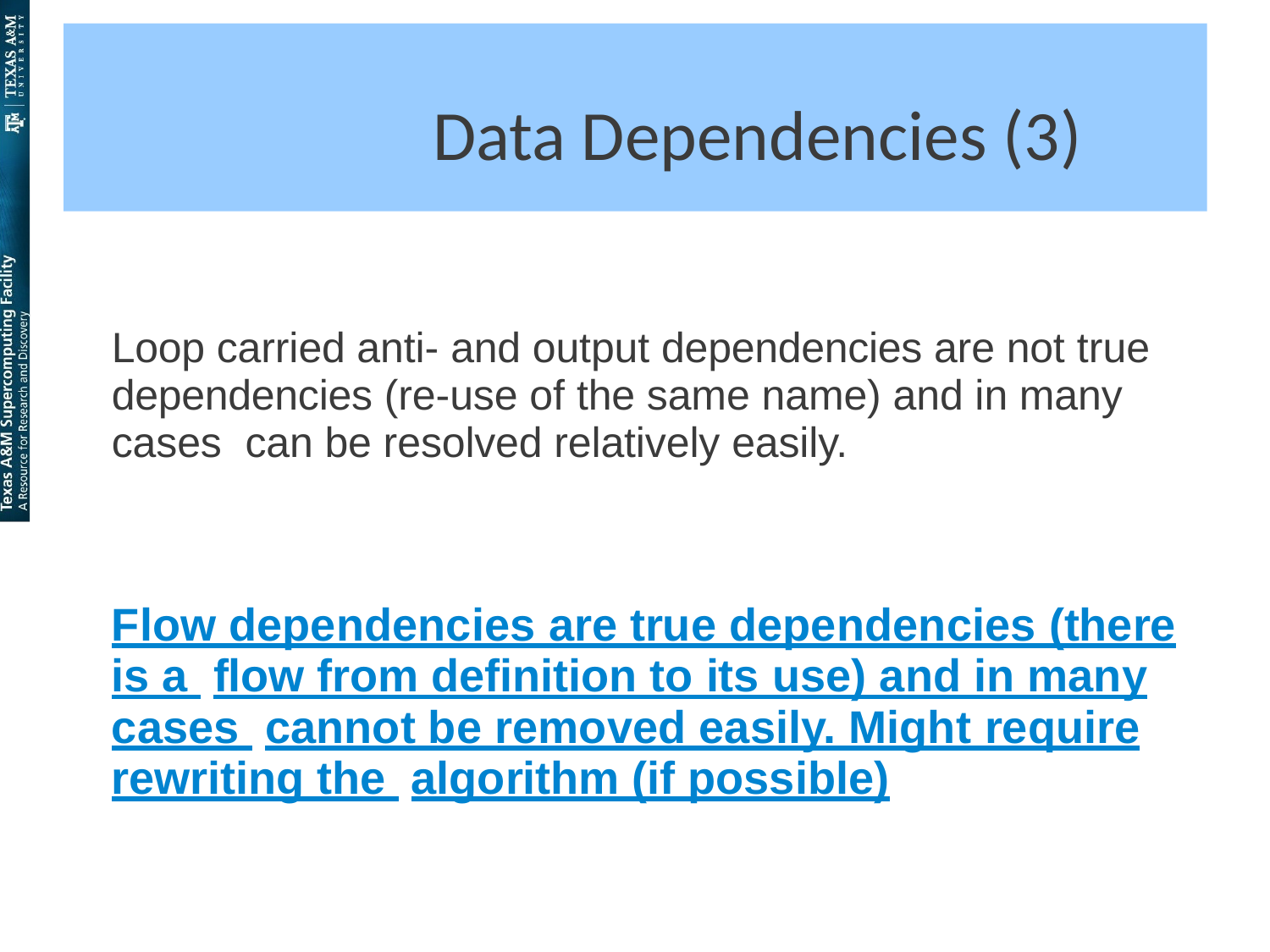

# Data Dependencies (3)
Loop carried anti- and output dependencies are not true  dependencies (re-use of the same name) and in many cases  can be resolved relatively easily.

Flow dependencies are true dependencies (there is a  flow from definition to its use) and in many cases  cannot be removed easily. Might require rewriting the  algorithm (if possible)